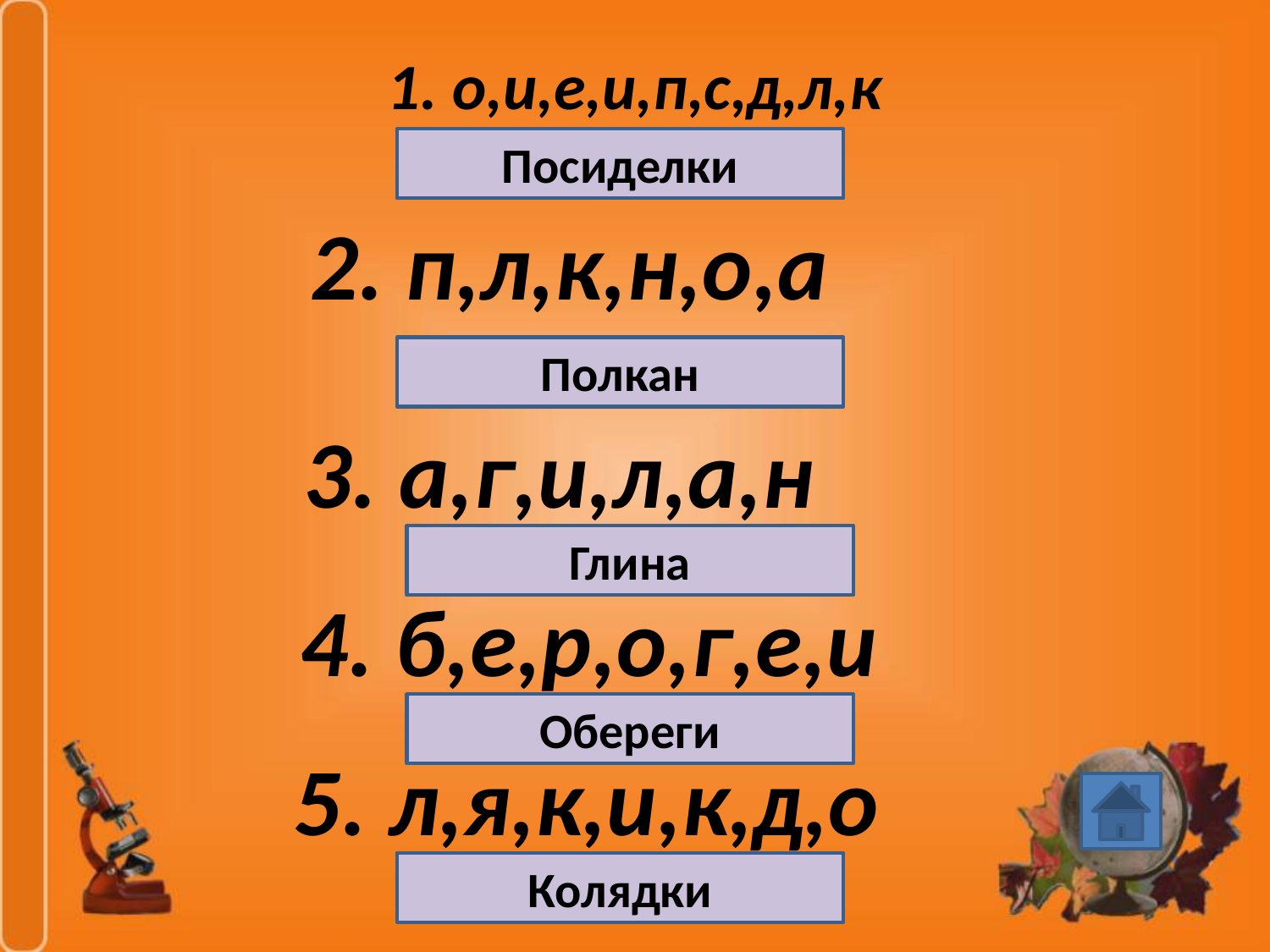

# 1. о,и,е,и,п,с,д,л,к
Посиделки
2. п,л,к,н,о,а
Полкан
3. а,г,и,л,а,н
Глина
4. б,е,р,о,г,е,и
Обереги
5. л,я,к,и,к,д,о

Колядки